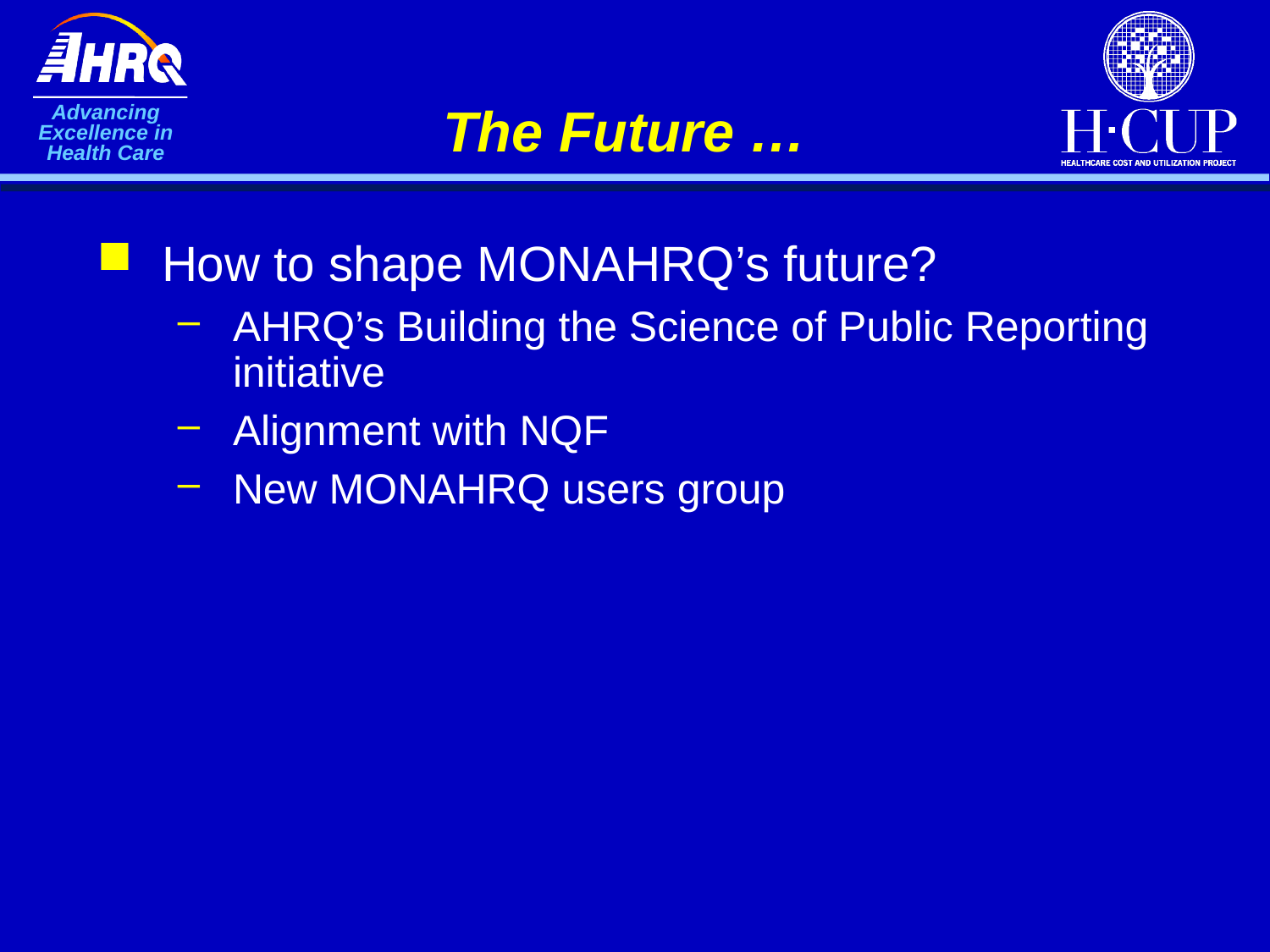

# The Future …
How to shape MONAHRQ’s future?
AHRQ’s Building the Science of Public Reporting initiative
Alignment with NQF
New MONAHRQ users group